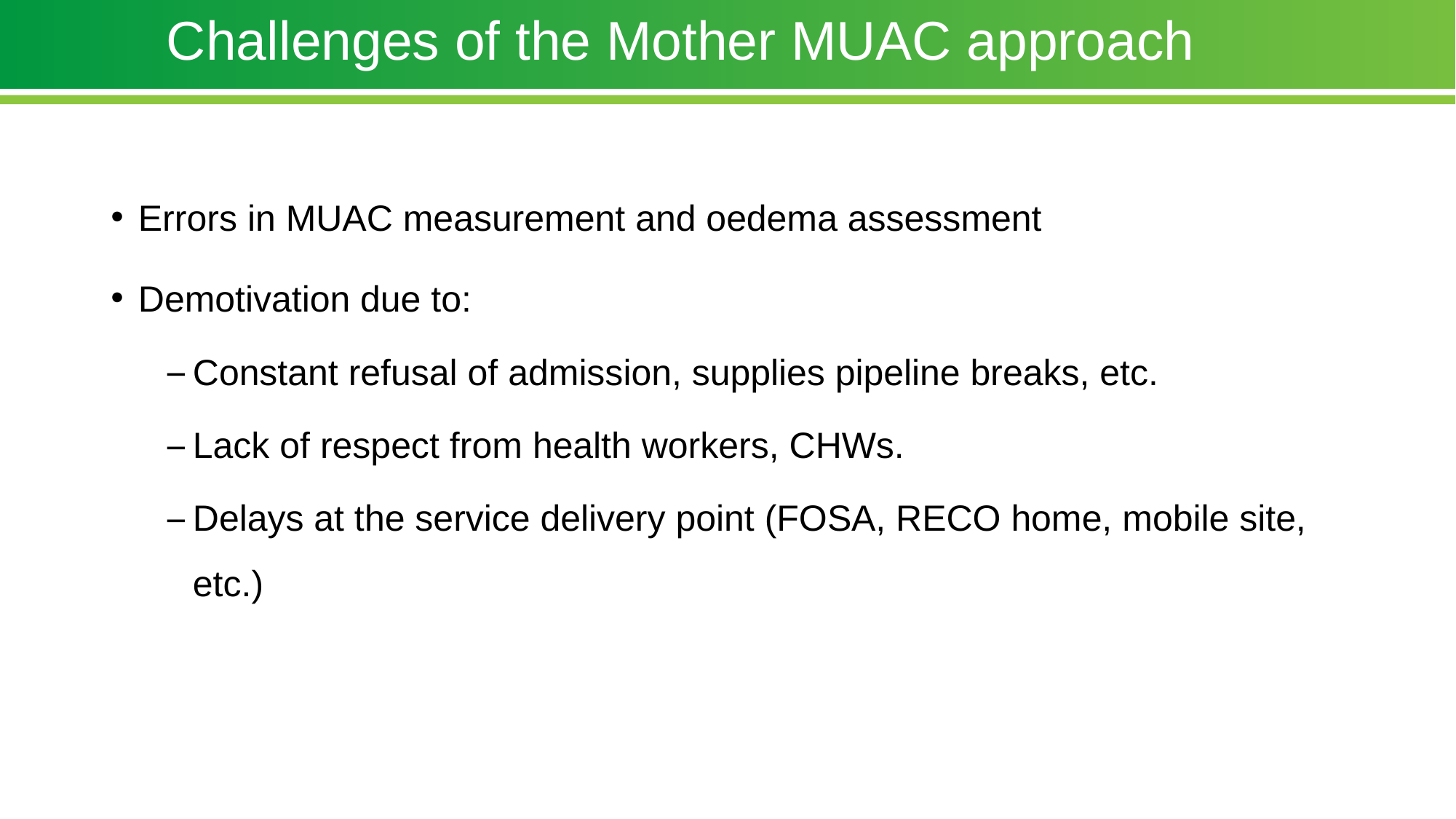

# Challenges of the Mother MUAC approach
Errors in MUAC measurement and oedema assessment
Demotivation due to:
Constant refusal of admission, supplies pipeline breaks, etc.
Lack of respect from health workers, CHWs.
Delays at the service delivery point (FOSA, RECO home, mobile site, etc.)